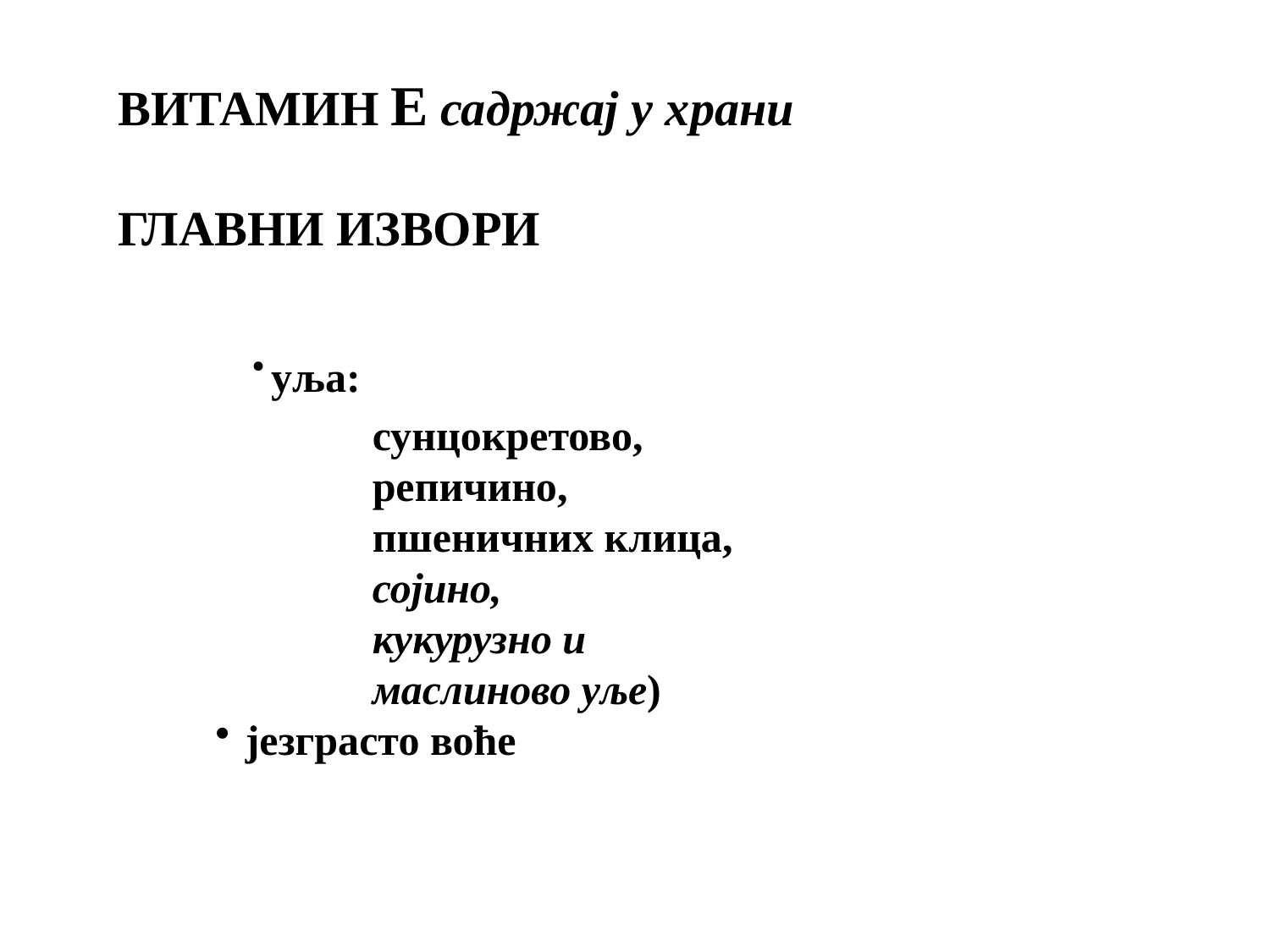

ВИТАМИН Е садржај у храни

ГЛАВНИ ИЗВОРИ

·уља:
	сунцокретово,
	репичино,
	пшеничних клица,
	сојино,
	кукурузно и
	маслиново уље)
језграсто воће